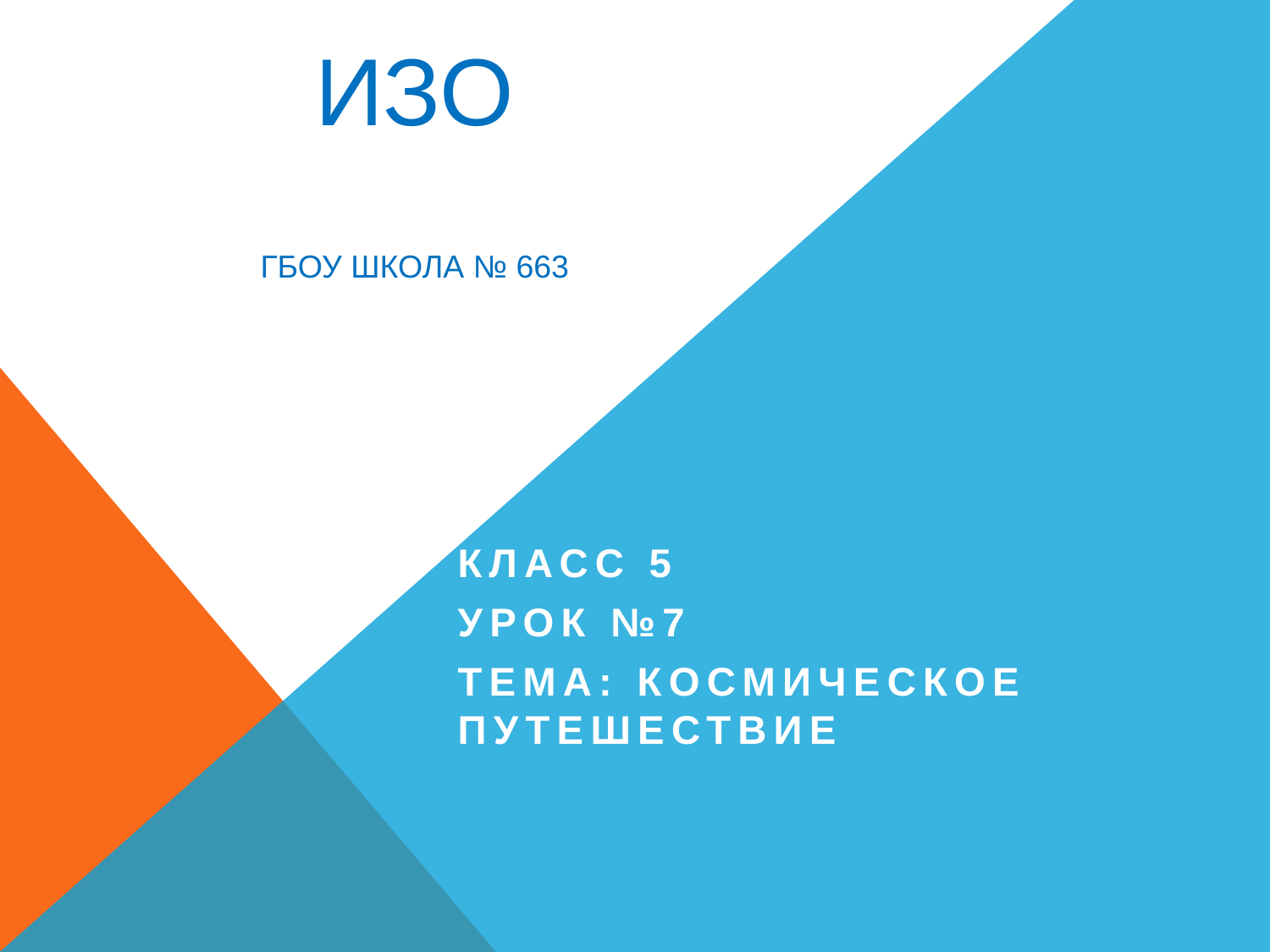

# ИЗО ГБОУ школа № 663

Класс 5
Урок №7
Тема: космическое путешествие